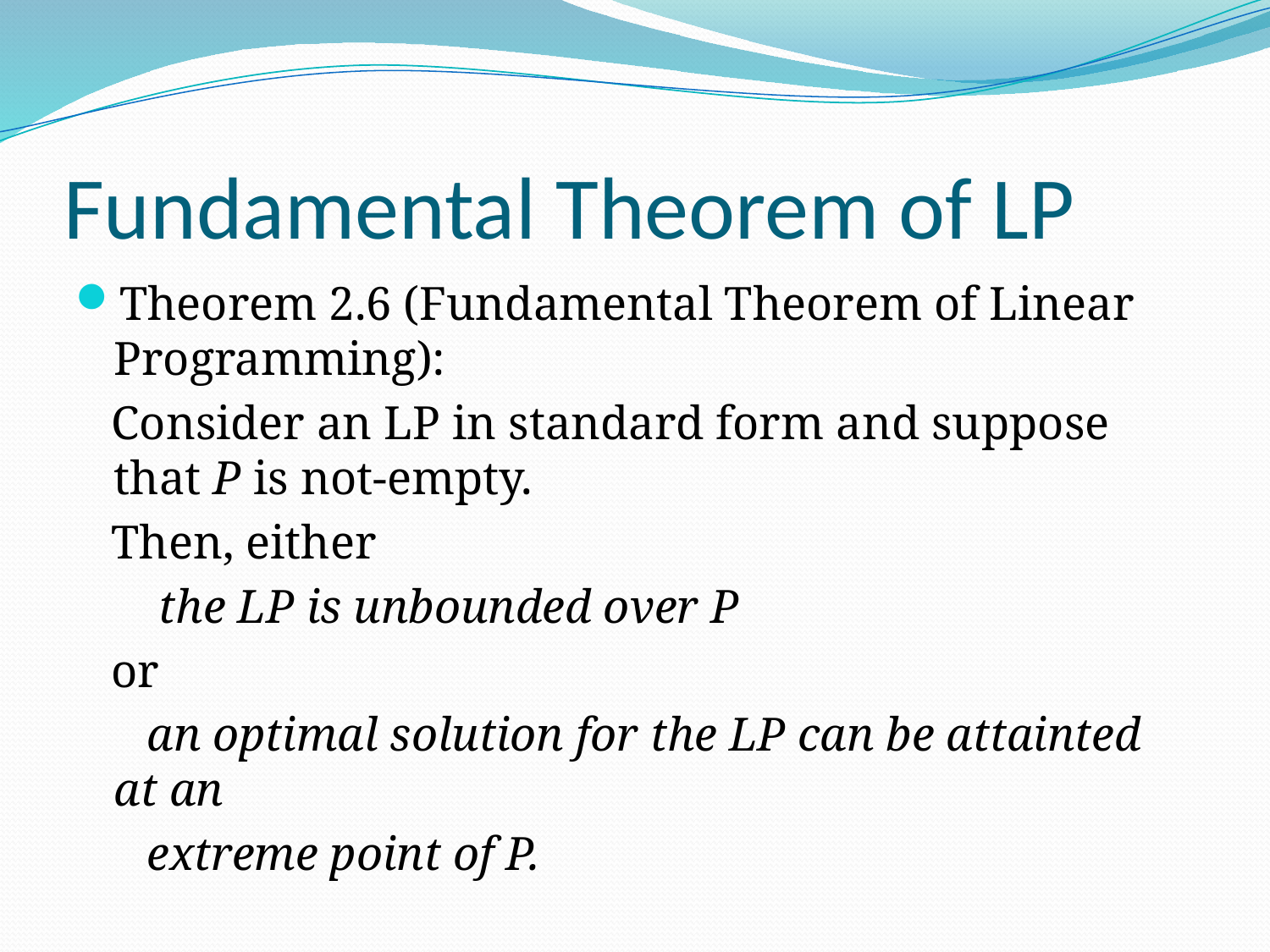

# Fundamental Theorem of LP
Theorem 2.6 (Fundamental Theorem of Linear Programming):
   Consider an LP in standard form and suppose that P is not-empty.
   Then, either
       the LP is unbounded over P
   or
      an optimal solution for the LP can be attainted at an
      extreme point of P.